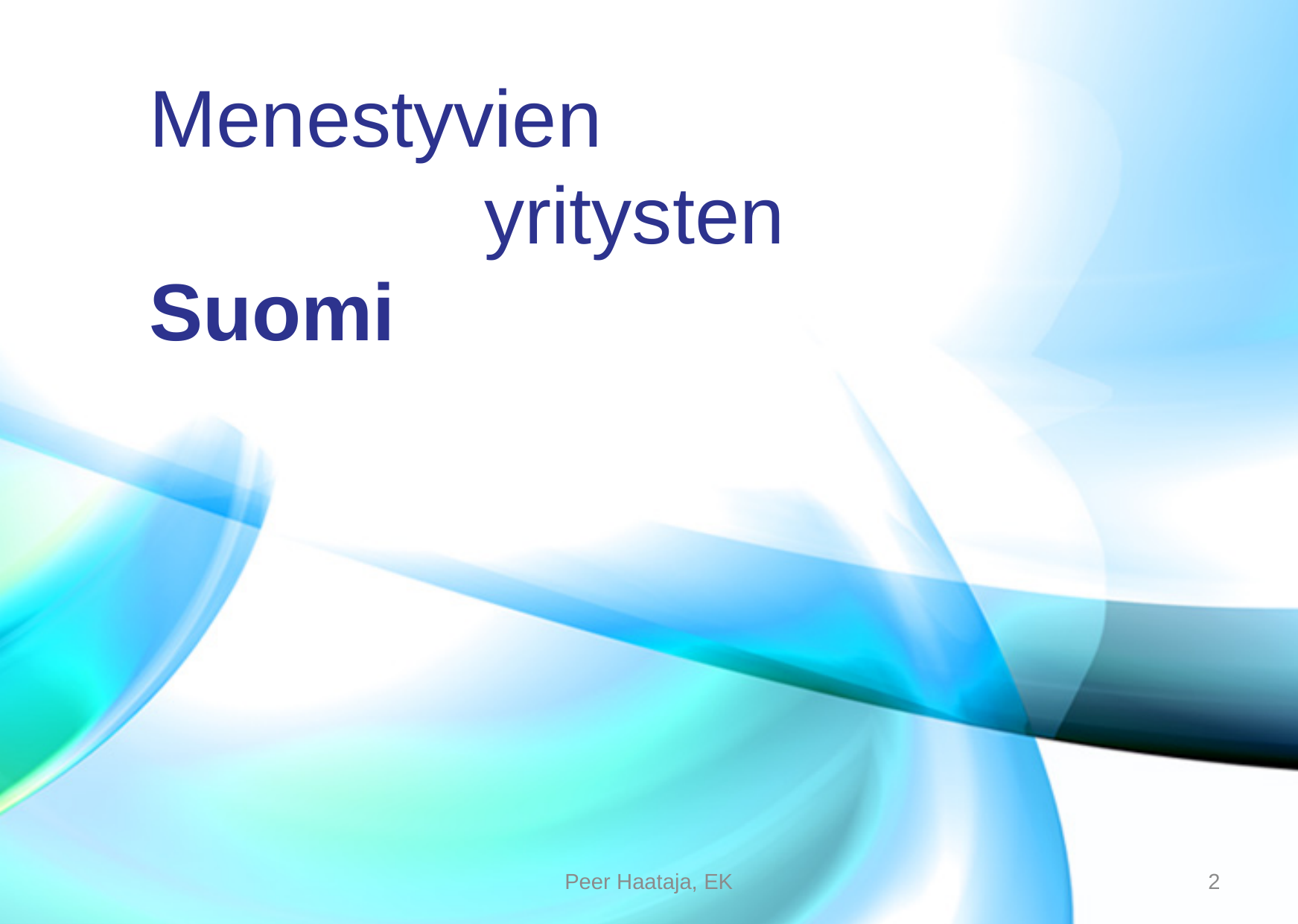

# Menestyvien yritysten Suomi
Peer Haataja, EK
2